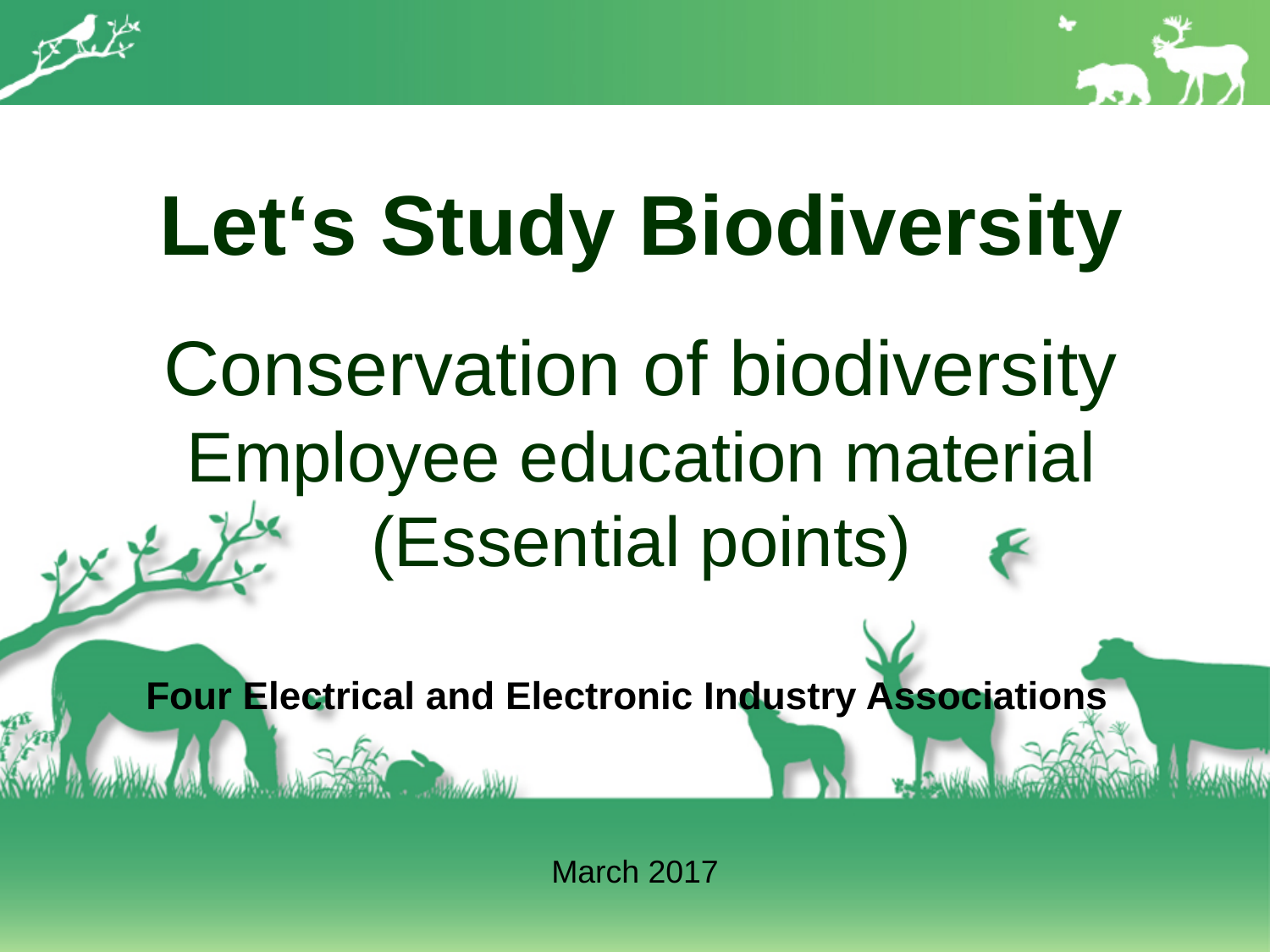

Let‘s Study Biodiversity

Conservation of biodiversity
Employee education material (Essential points)
Four Electrical and Electronic Industry Associations
March 2017